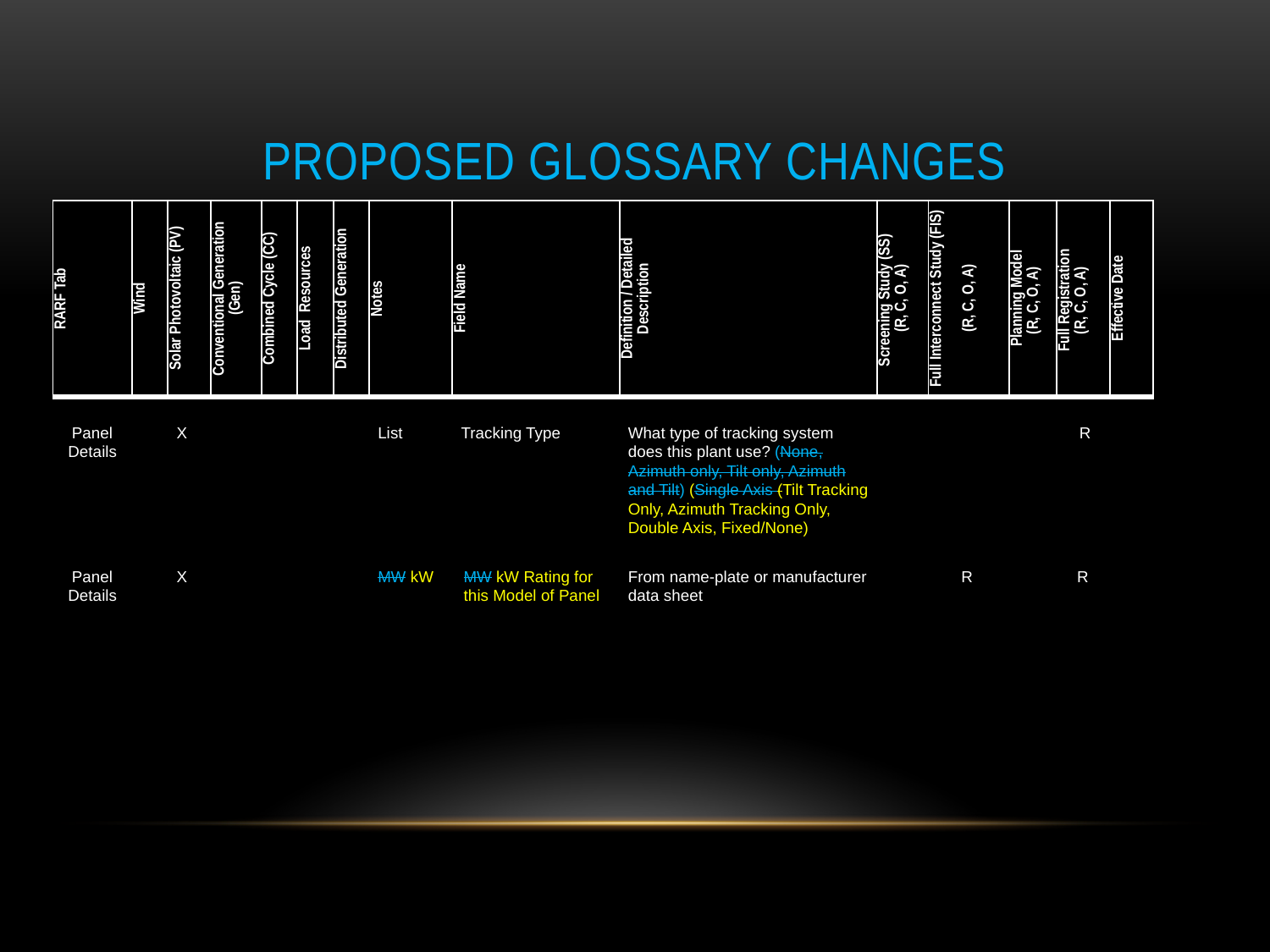

# Proposed Glossary Changes
| RARF Tab | Wind | Solar Photovoltaic (PV) | Conventional Generation (Gen) | Combined Cycle (CC) | Load Resources | Distributed Generation | Notes | Field Name | Definition / Detailed Description | Screening Study (SS) (R, C, O, A) | Full Interconnect Study (FIS) (R, C, O, A) | Planning Model (R, C, O, A) | Full Registration (R, C, O, A) | Effective Date |
| --- | --- | --- | --- | --- | --- | --- | --- | --- | --- | --- | --- | --- | --- | --- |
| Panel Details |  | X |  |  |  |  | List | Tracking Type | What type of tracking system does this plant use? (None, Azimuth only, Tilt only, Azimuth and Tilt) (Single Axis (Tilt Tracking Only, Azimuth Tracking Only, Double Axis, Fixed/None) |  |  |  | R |  |
| --- | --- | --- | --- | --- | --- | --- | --- | --- | --- | --- | --- | --- | --- | --- |
| Panel Details |  | X |  |  |  |  | MW kW | MW kW Rating for this Model of Panel | From name-plate or manufacturer data sheet |  | R |  | R |  |
| --- | --- | --- | --- | --- | --- | --- | --- | --- | --- | --- | --- | --- | --- | --- |